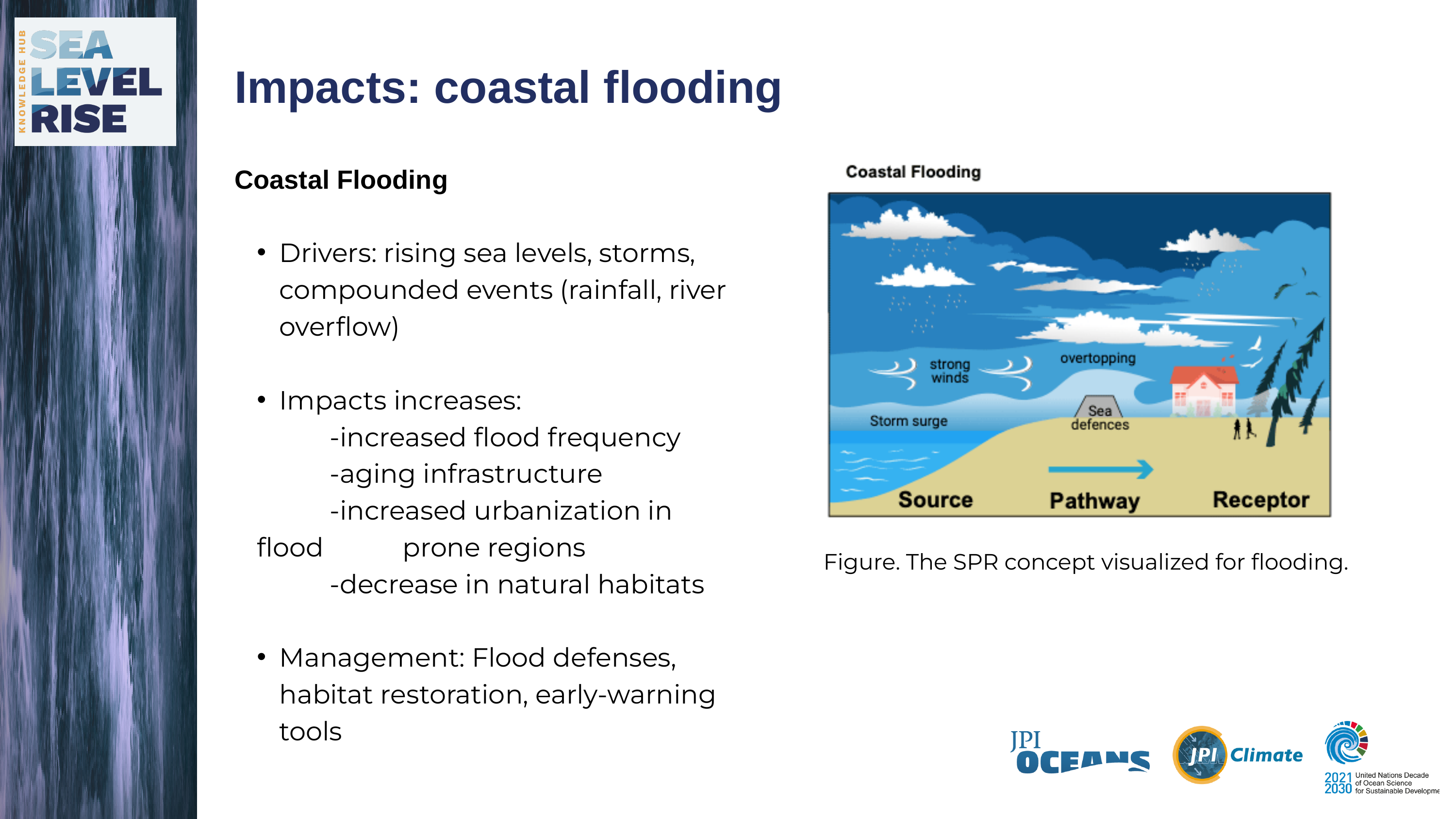

Impacts: coastal flooding
Coastal Flooding

Drivers: rising sea levels, storms, compounded events (rainfall, river overflow)

Impacts increases:
	-increased flood frequency
	-aging infrastructure
	-increased urbanization in flood 	prone regions
	-decrease in natural habitats

Management: Flood defenses, habitat restoration, early-warning tools

Figure. The SPR concept visualized for flooding.